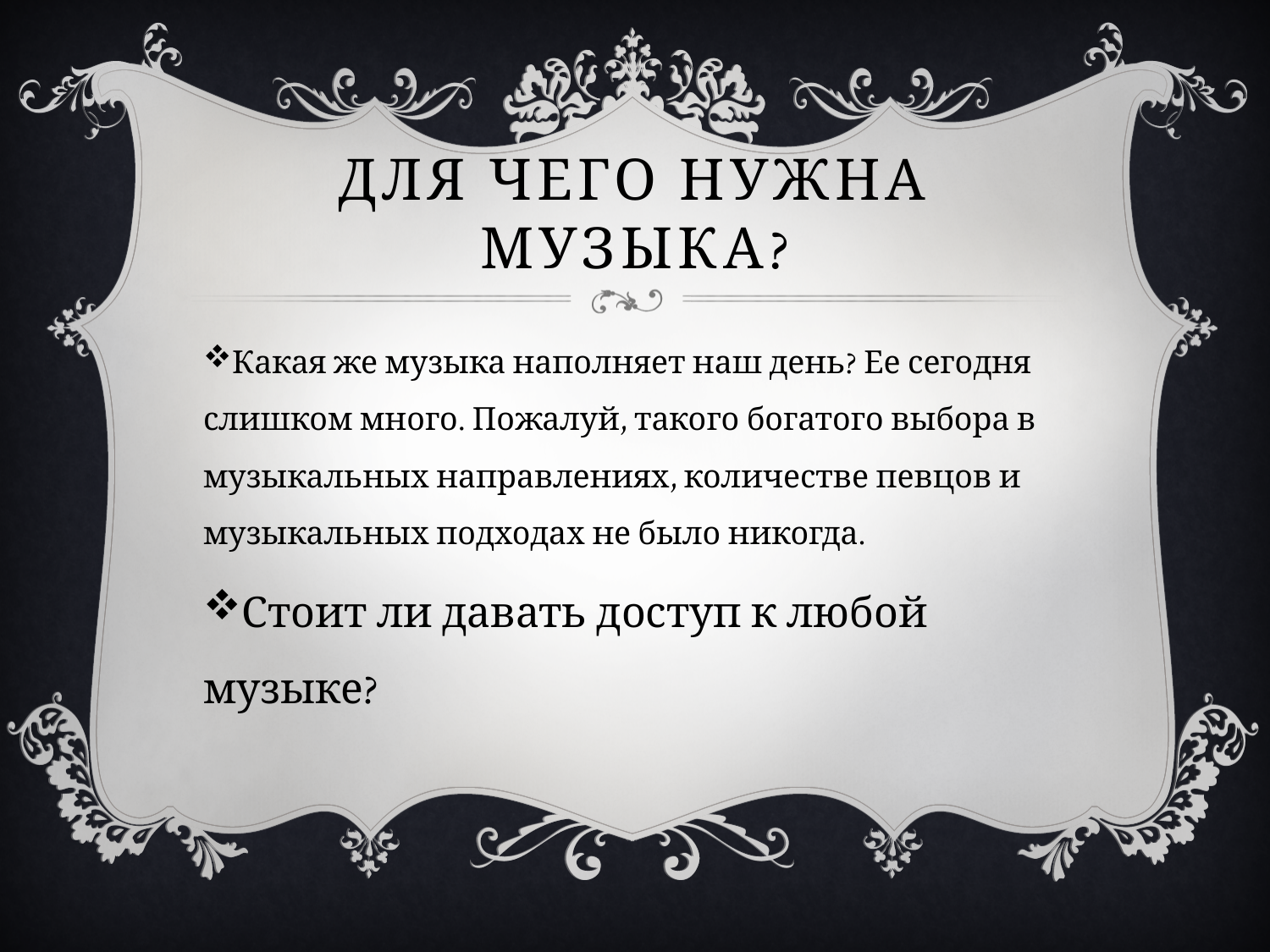

# Для чего нужна музыка?
Какая же музыка наполняет наш день? Ее сегодня слишком много. Пожалуй, такого богатого выбора в музыкальных направлениях, количестве певцов и музыкальных подходах не было никогда.
Стоит ли давать доступ к любой музыке?